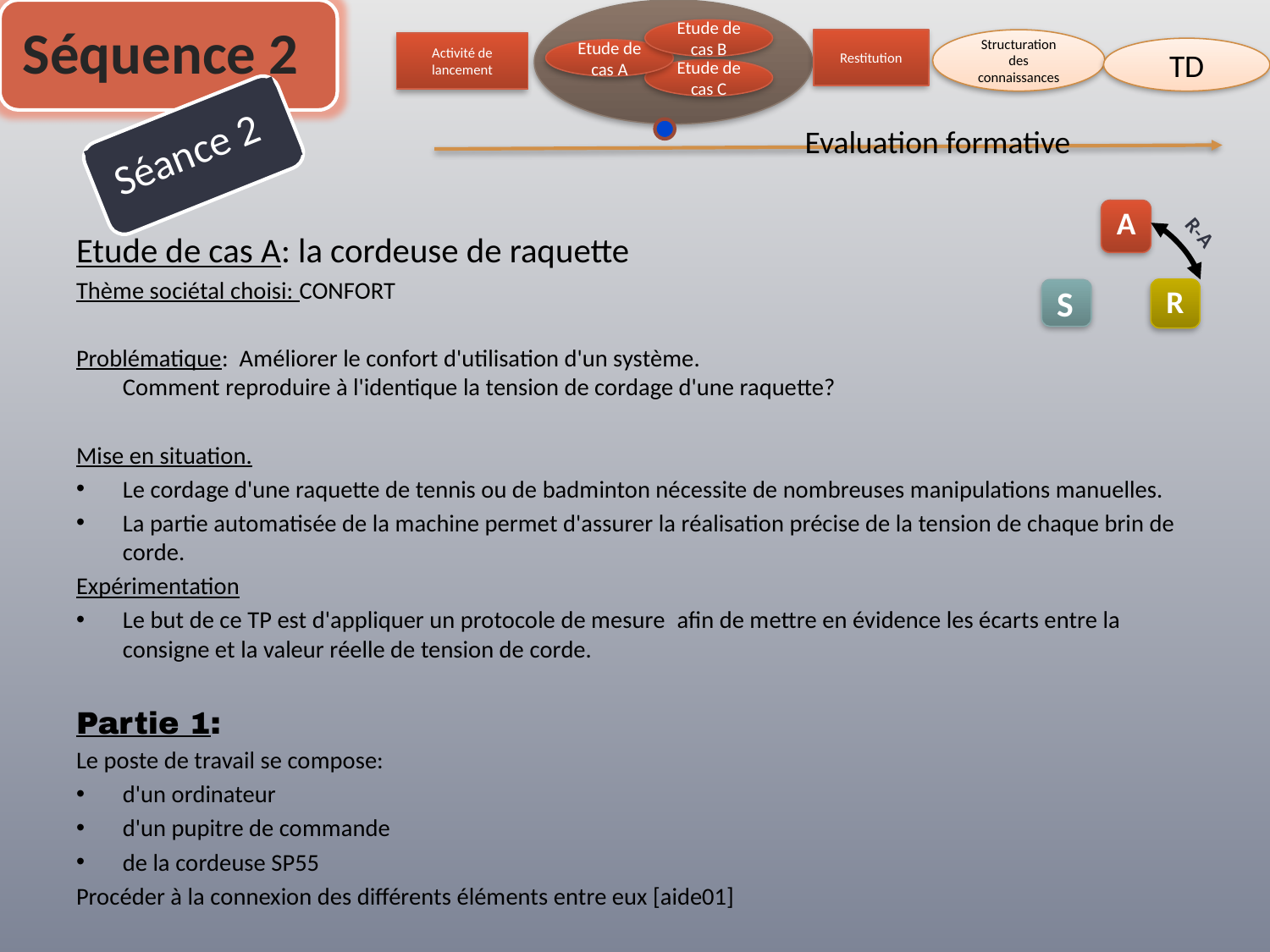

Séquence 2

Etude de cas B
Etude de cas A
Etude de cas C
Restitution
Structuration des connaissances
Activité de lancement
TD
Evaluation formative

Séance 2

A
R-A

R
S
Etude de cas A: la cordeuse de raquette
Thème sociétal choisi: CONFORT

Problématique:  Améliorer le confort d'utilisation d'un système.
Comment reproduire à l'identique la tension de cordage d'une raquette?

Mise en situation.
Le cordage d'une raquette de tennis ou de badminton nécessite de nombreuses manipulations manuelles.
La partie automatisée de la machine permet d'assurer la réalisation précise de la tension de chaque brin de corde.
Expérimentation
Le but de ce TP est d'appliquer un protocole de mesure  afin de mettre en évidence les écarts entre la consigne et la valeur réelle de tension de corde.

Partie 1:
Le poste de travail se compose:
d'un ordinateur
d'un pupitre de commande
de la cordeuse SP55
Procéder à la connexion des différents éléments entre eux [aide01]